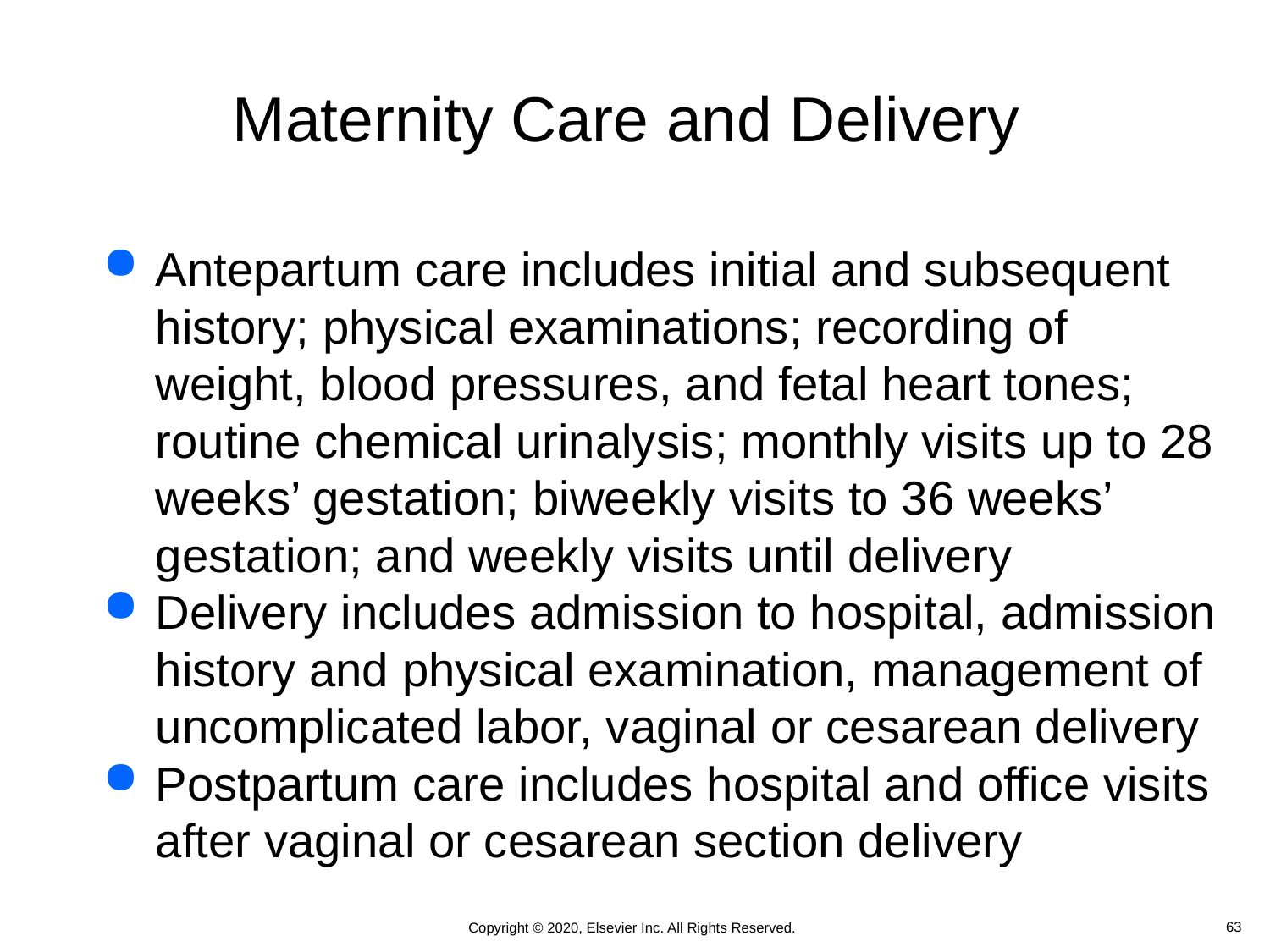

# Maternity Care and Delivery
Antepartum care includes initial and subsequent history; physical examinations; recording of weight, blood pressures, and fetal heart tones; routine chemical urinalysis; monthly visits up to 28 weeks’ gestation; biweekly visits to 36 weeks’ gestation; and weekly visits until delivery
Delivery includes admission to hospital, admission history and physical examination, management of uncomplicated labor, vaginal or cesarean delivery
Postpartum care includes hospital and office visits after vaginal or cesarean section delivery
 63